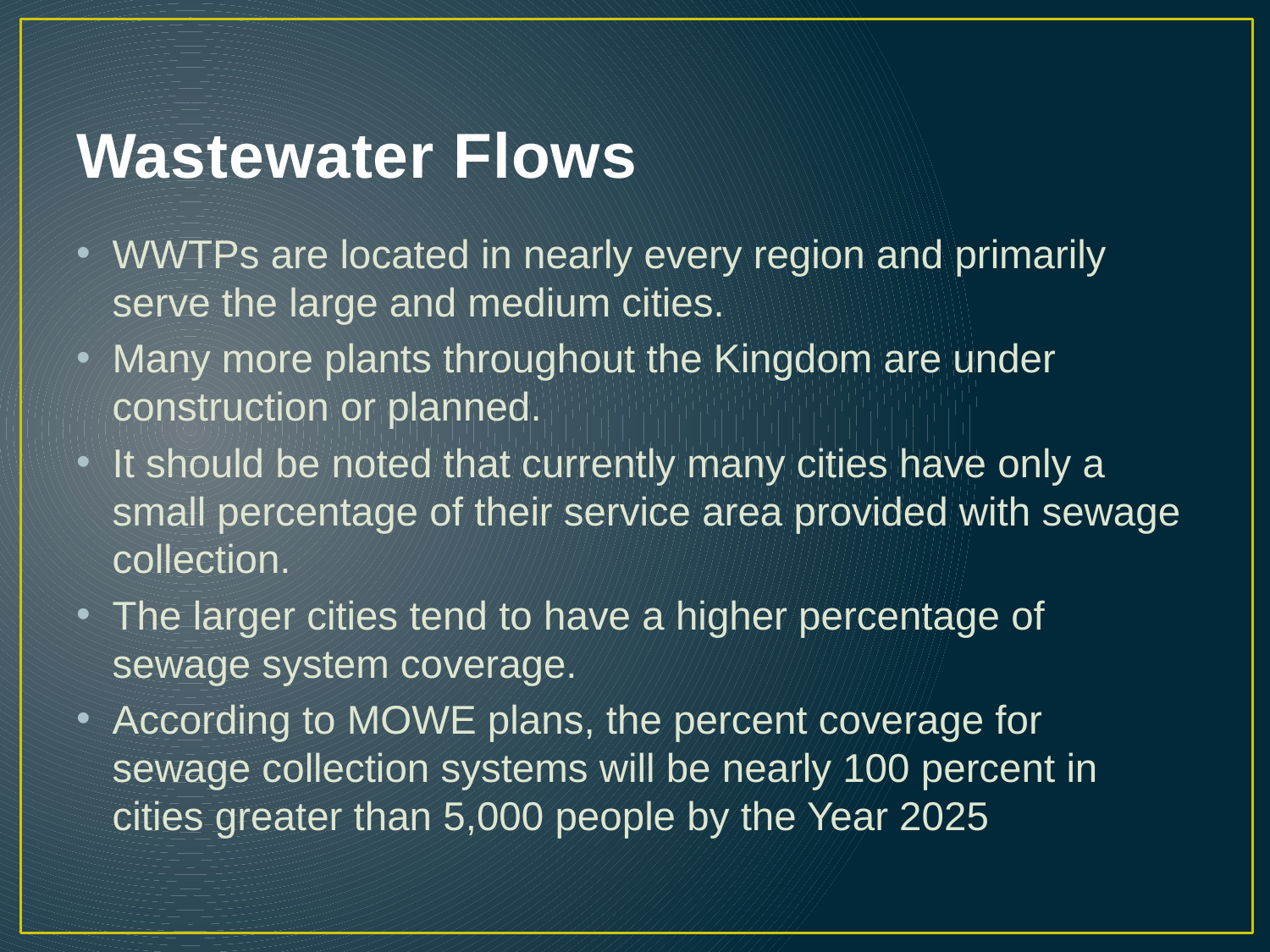

# Wastewater Flows
WWTPs are located in nearly every region and primarily serve the large and medium cities.
Many more plants throughout the Kingdom are under construction or planned.
It should be noted that currently many cities have only a small percentage of their service area provided with sewage collection.
The larger cities tend to have a higher percentage of sewage system coverage.
According to MOWE plans, the percent coverage for sewage collection systems will be nearly 100 percent in cities greater than 5,000 people by the Year 2025